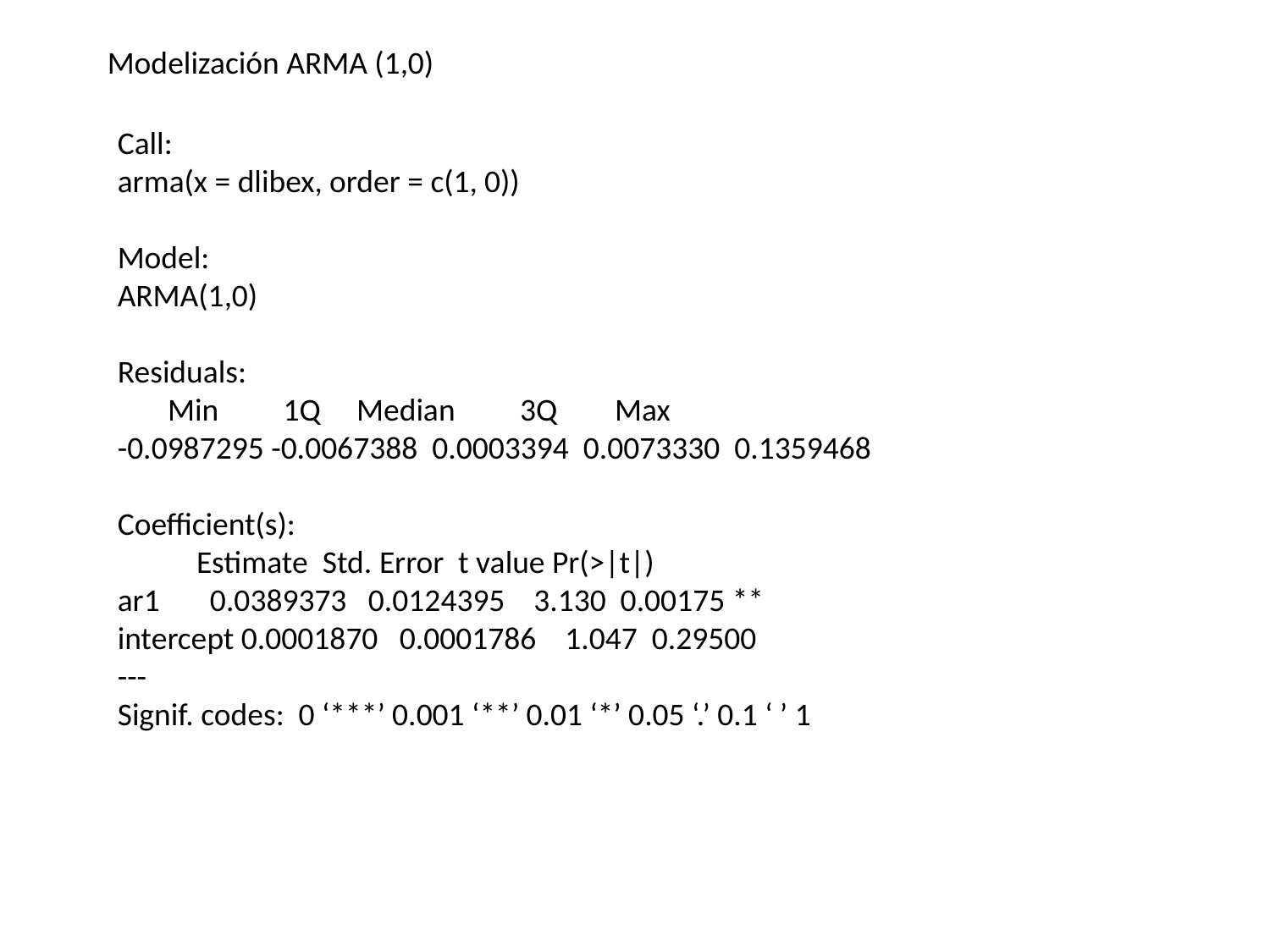

Modelización ARMA (1,0)
Call:
arma(x = dlibex, order = c(1, 0))

Model:
ARMA(1,0)

Residuals:
       Min         1Q     Median         3Q        Max
-0.0987295 -0.0067388  0.0003394  0.0073330  0.1359468

Coefficient(s):
           Estimate  Std. Error  t value Pr(>|t|)
ar1       0.0389373   0.0124395    3.130  0.00175 **
intercept 0.0001870   0.0001786    1.047  0.29500
---
Signif. codes:  0 ‘***’ 0.001 ‘**’ 0.01 ‘*’ 0.05 ‘.’ 0.1 ‘ ’ 1